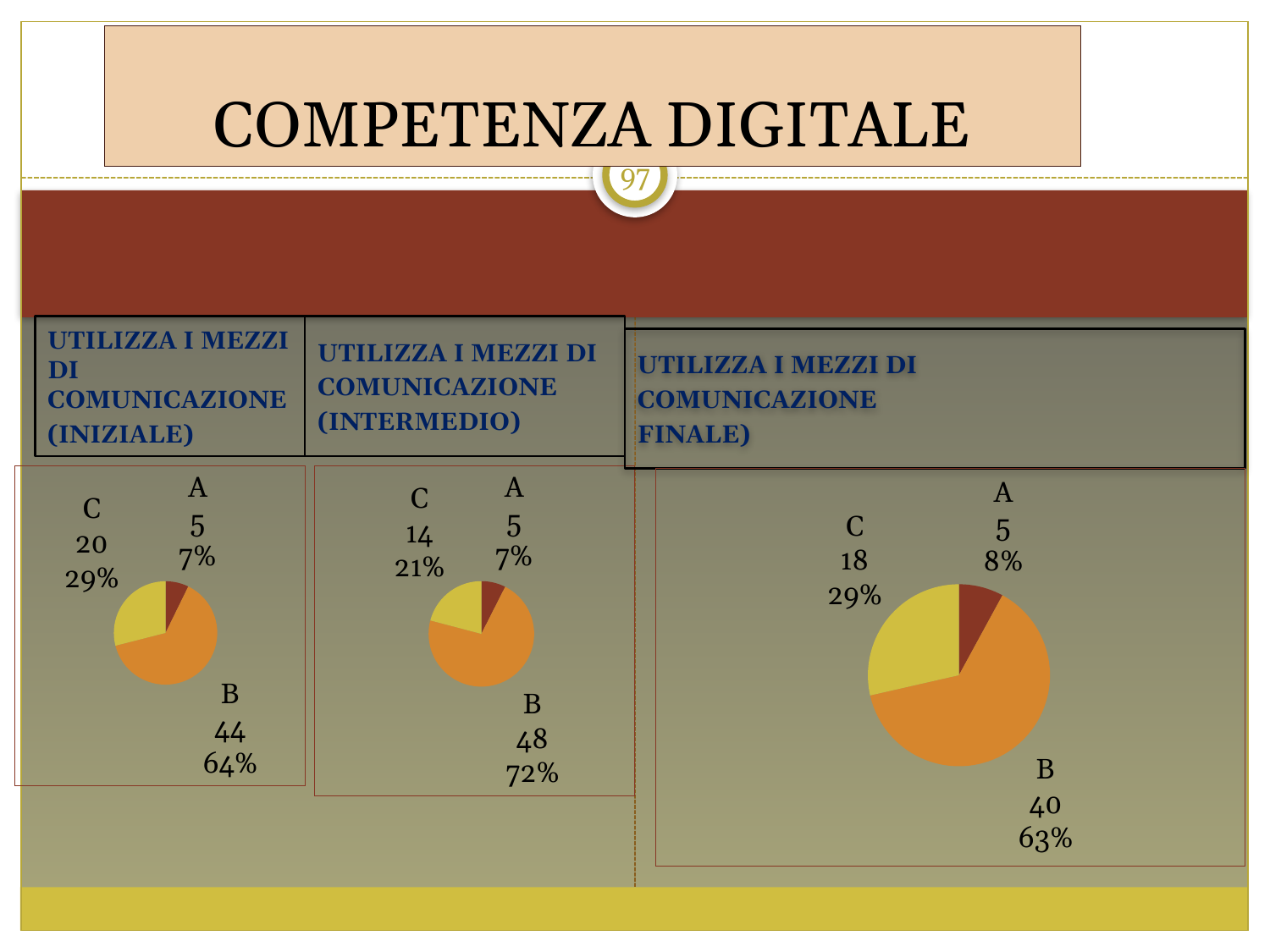

# COMPETENZA DIGITALE
97
UTILIZZA I MEZZI DI COMUNICAZIONE
(INIZIALE)
UTILIZZA I MEZZI DI
COMUNICAZIONE
(INTERMEDIO)
UTILIZZA I MEZZI DI
COMUNICAZIONE
FINALE)

### Chart

| Category | Vendite |
|---|---|
| A | 5.0 |
| B | 44.0 |
| C | 20.0 |
| D | 0.0 |

### Chart

| Category | Vendite |
|---|---|
| A | 5.0 |
| B | 48.0 |
| C | 14.0 |
| D | 0.0 |

### Chart

| Category | Vendite |
|---|---|
| A | 5.0 |
| B | 40.0 |
| C | 18.0 |
| D | 0.0 |